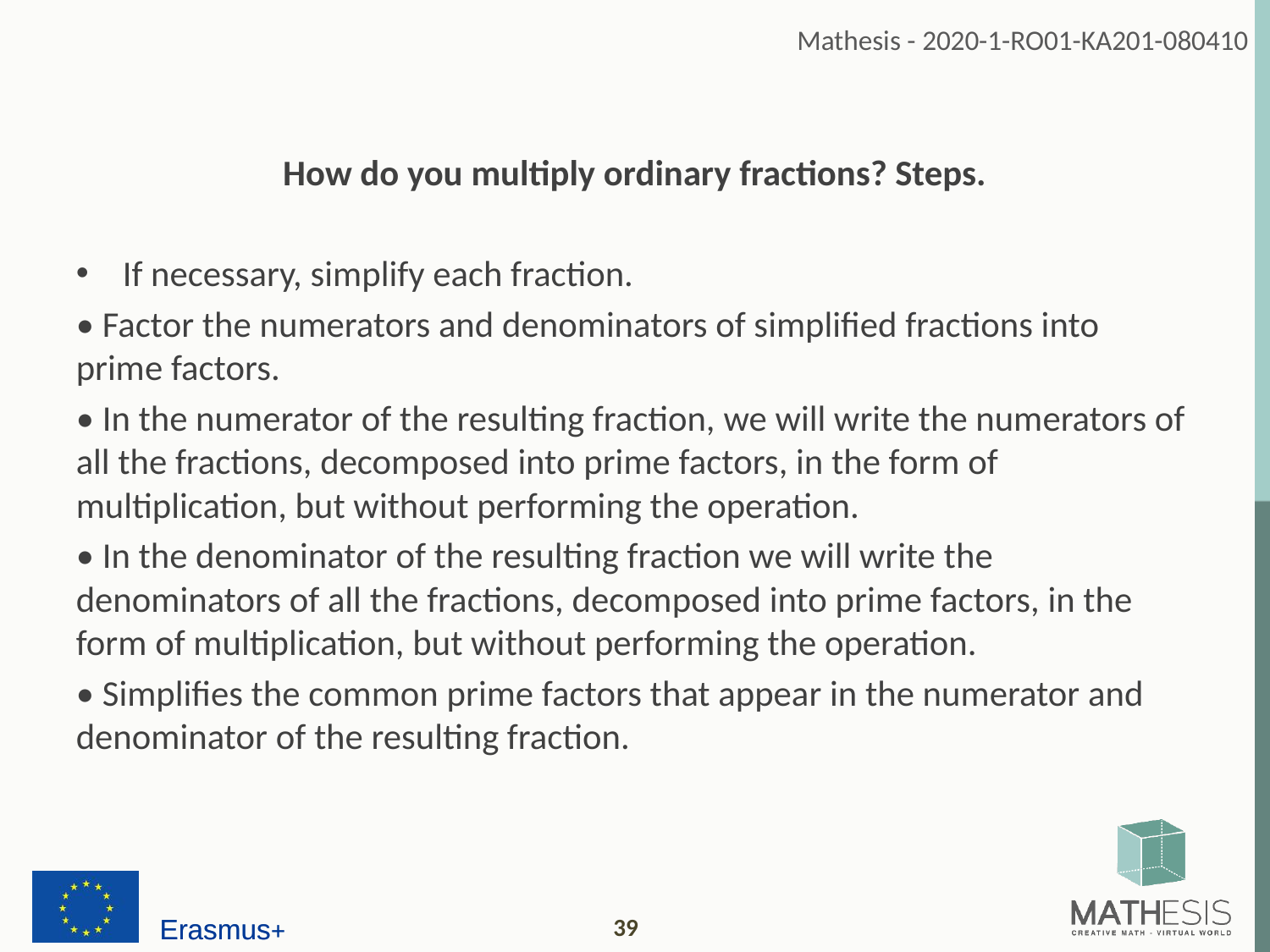

How do you multiply ordinary fractions? Steps.

If necessary, simplify each fraction.
• Factor the numerators and denominators of simplified fractions into prime factors.
• In the numerator of the resulting fraction, we will write the numerators of all the fractions, decomposed into prime factors, in the form of multiplication, but without performing the operation.
• In the denominator of the resulting fraction we will write the denominators of all the fractions, decomposed into prime factors, in the form of multiplication, but without performing the operation.
• Simplifies the common prime factors that appear in the numerator and denominator of the resulting fraction.